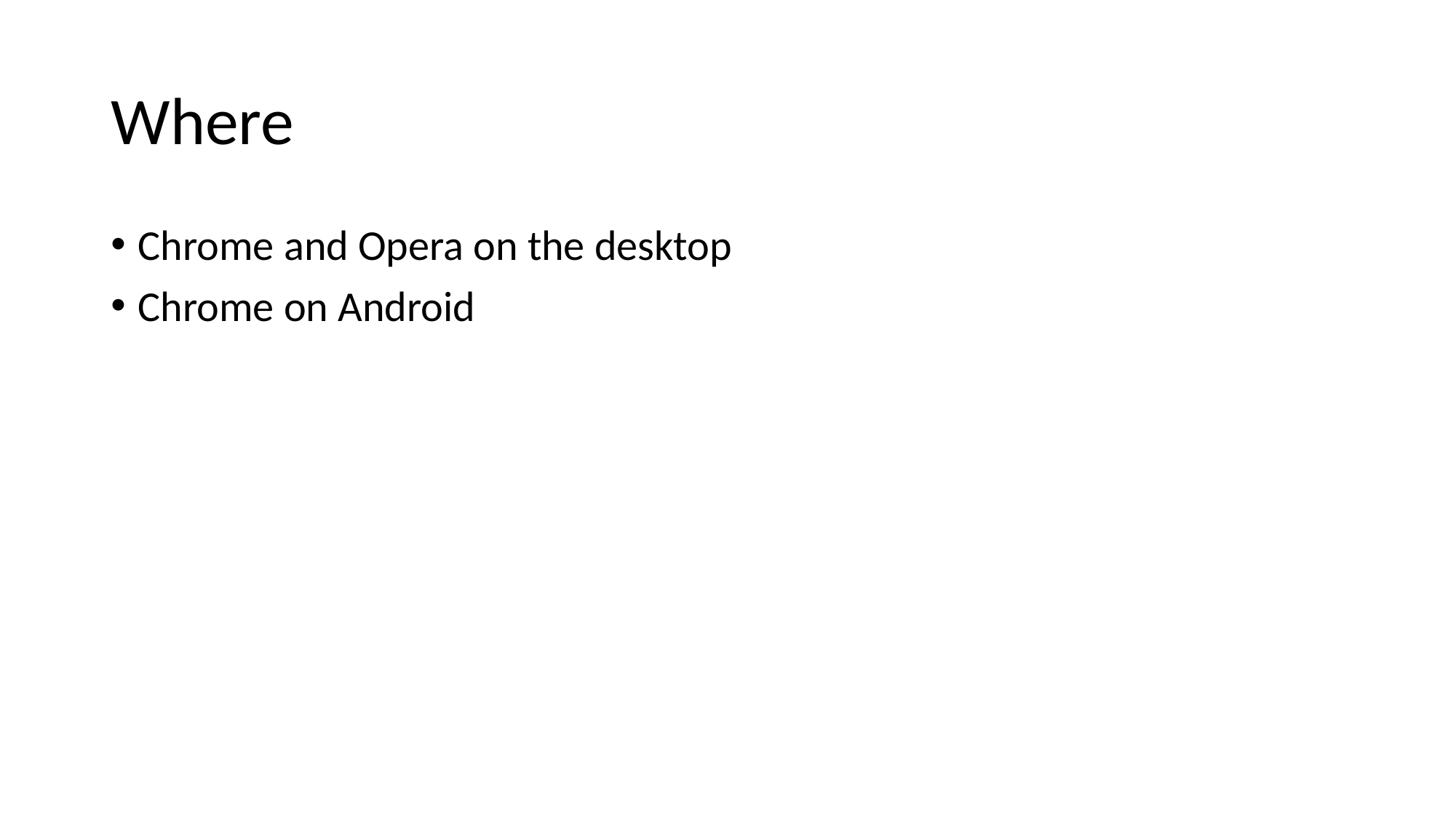

# Where
Chrome and Opera on the desktop
Chrome on Android